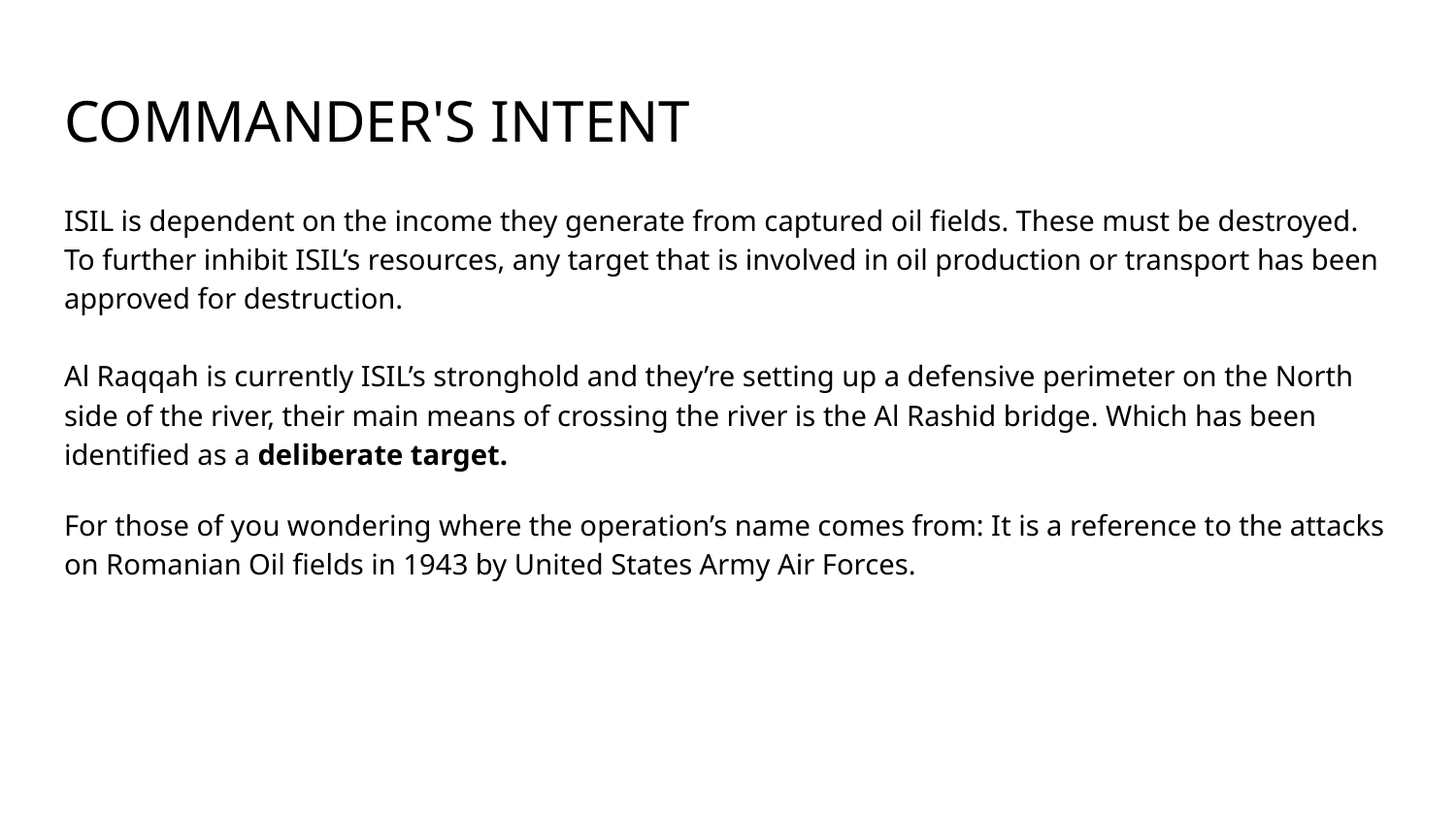

# COMMANDER'S INTENT
ISIL is dependent on the income they generate from captured oil fields. These must be destroyed.
To further inhibit ISIL’s resources, any target that is involved in oil production or transport has been
approved for destruction.
Al Raqqah is currently ISIL’s stronghold and they’re setting up a defensive perimeter on the North side of the river, their main means of crossing the river is the Al Rashid bridge. Which has been identified as a deliberate target.
For those of you wondering where the operation’s name comes from: It is a reference to the attacks
on Romanian Oil fields in 1943 by United States Army Air Forces.